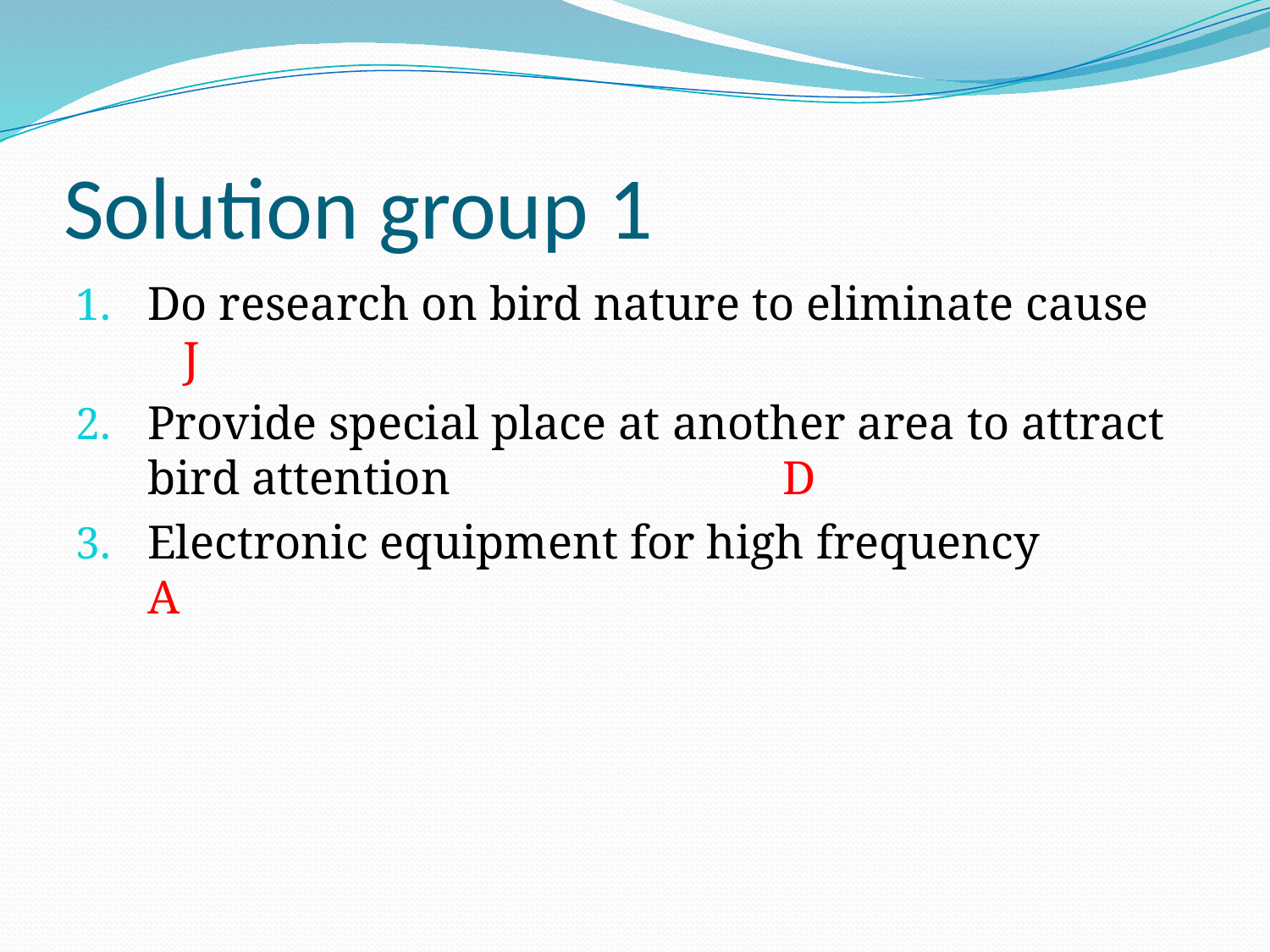

# Solution group 1
Do research on bird nature to eliminate cause       J
Provide special place at another area to attract bird attention			D
Electronic equipment for high frequency    	A